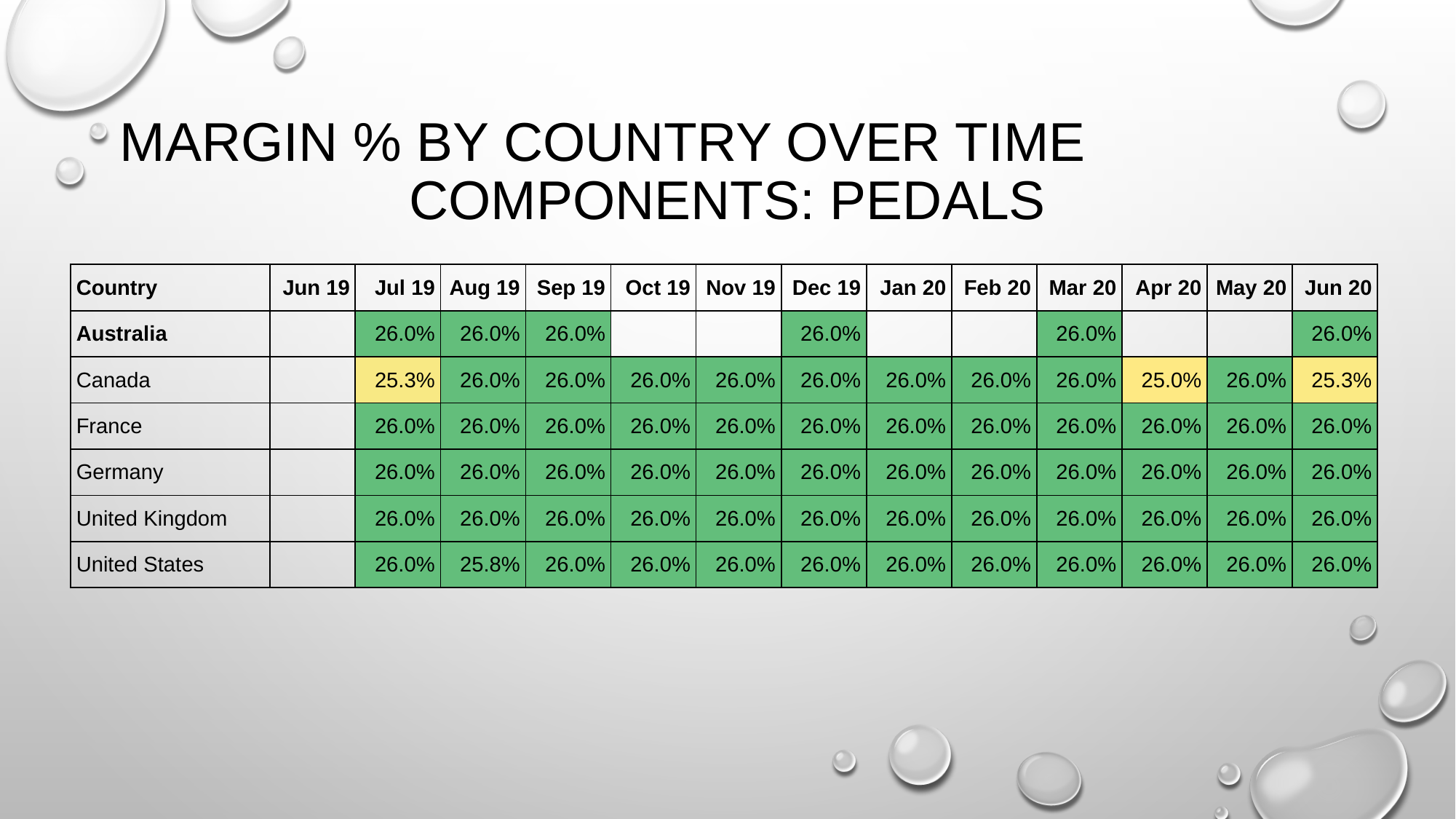

# Margin % by Country over time
Components: Pedals
| Country | Jun 19 | Jul 19 | Aug 19 | Sep 19 | Oct 19 | Nov 19 | Dec 19 | Jan 20 | Feb 20 | Mar 20 | Apr 20 | May 20 | Jun 20 |
| --- | --- | --- | --- | --- | --- | --- | --- | --- | --- | --- | --- | --- | --- |
| Australia |  | 26.0% | 26.0% | 26.0% |  |  | 26.0% |  |  | 26.0% |  |  | 26.0% |
| Canada |  | 25.3% | 26.0% | 26.0% | 26.0% | 26.0% | 26.0% | 26.0% | 26.0% | 26.0% | 25.0% | 26.0% | 25.3% |
| France |  | 26.0% | 26.0% | 26.0% | 26.0% | 26.0% | 26.0% | 26.0% | 26.0% | 26.0% | 26.0% | 26.0% | 26.0% |
| Germany |  | 26.0% | 26.0% | 26.0% | 26.0% | 26.0% | 26.0% | 26.0% | 26.0% | 26.0% | 26.0% | 26.0% | 26.0% |
| United Kingdom |  | 26.0% | 26.0% | 26.0% | 26.0% | 26.0% | 26.0% | 26.0% | 26.0% | 26.0% | 26.0% | 26.0% | 26.0% |
| United States |  | 26.0% | 25.8% | 26.0% | 26.0% | 26.0% | 26.0% | 26.0% | 26.0% | 26.0% | 26.0% | 26.0% | 26.0% |